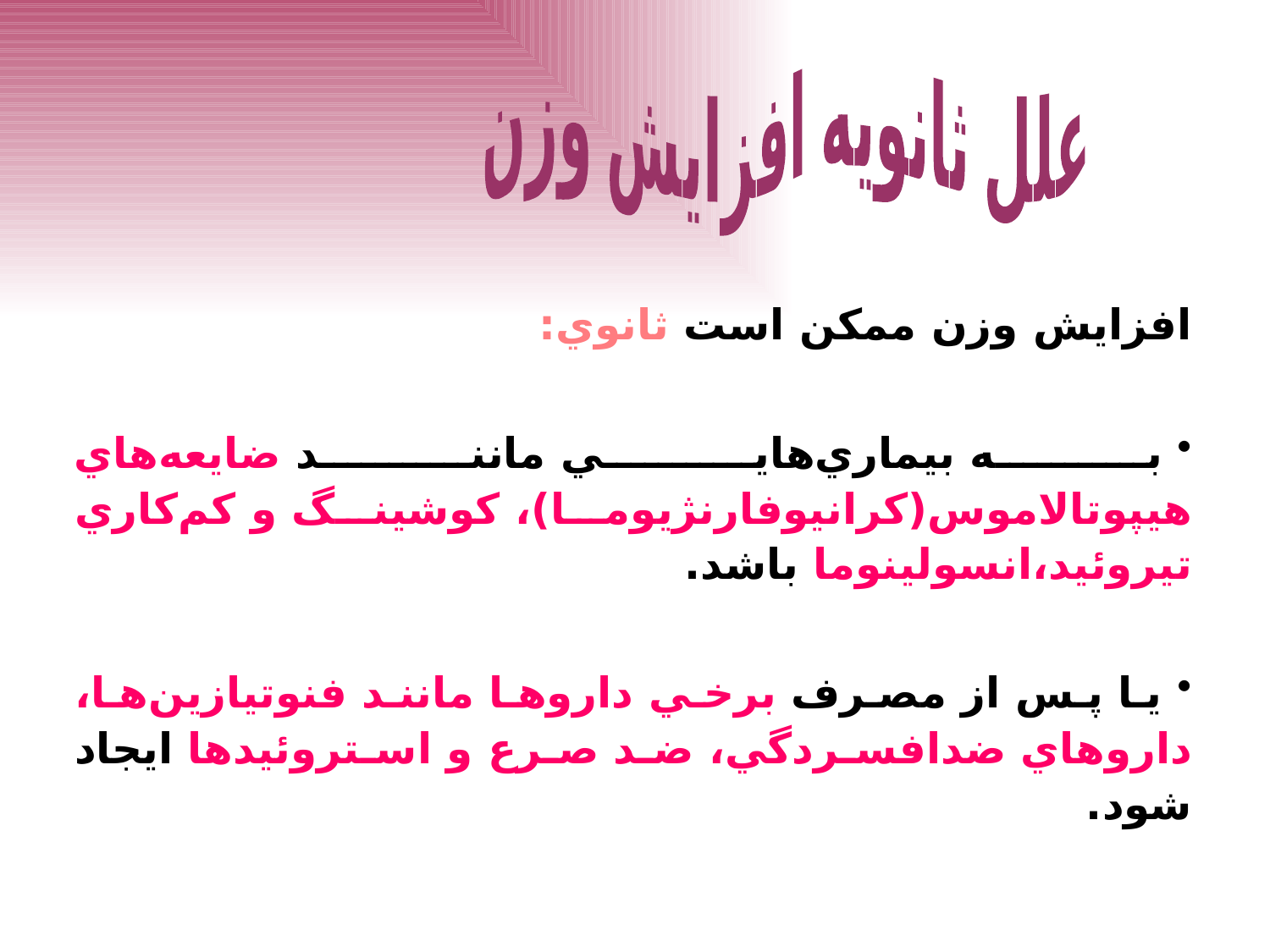

علل ثانويه افزایش وزن
افزايش وزن ممكن است ثانوي:

 به بيماري‌هايي مانند ضايعه‌هاي هيپوتالاموس(کرانیوفارنژیوما)، كوشينگ و كم‌كاري تيروئيد،انسولینوما باشد.

 يا پس از مصرف برخي داروها مانند فنوتيازين‌ها، داروهاي ضدافسردگي، ضد صرع و استروئيدها ايجاد شود.